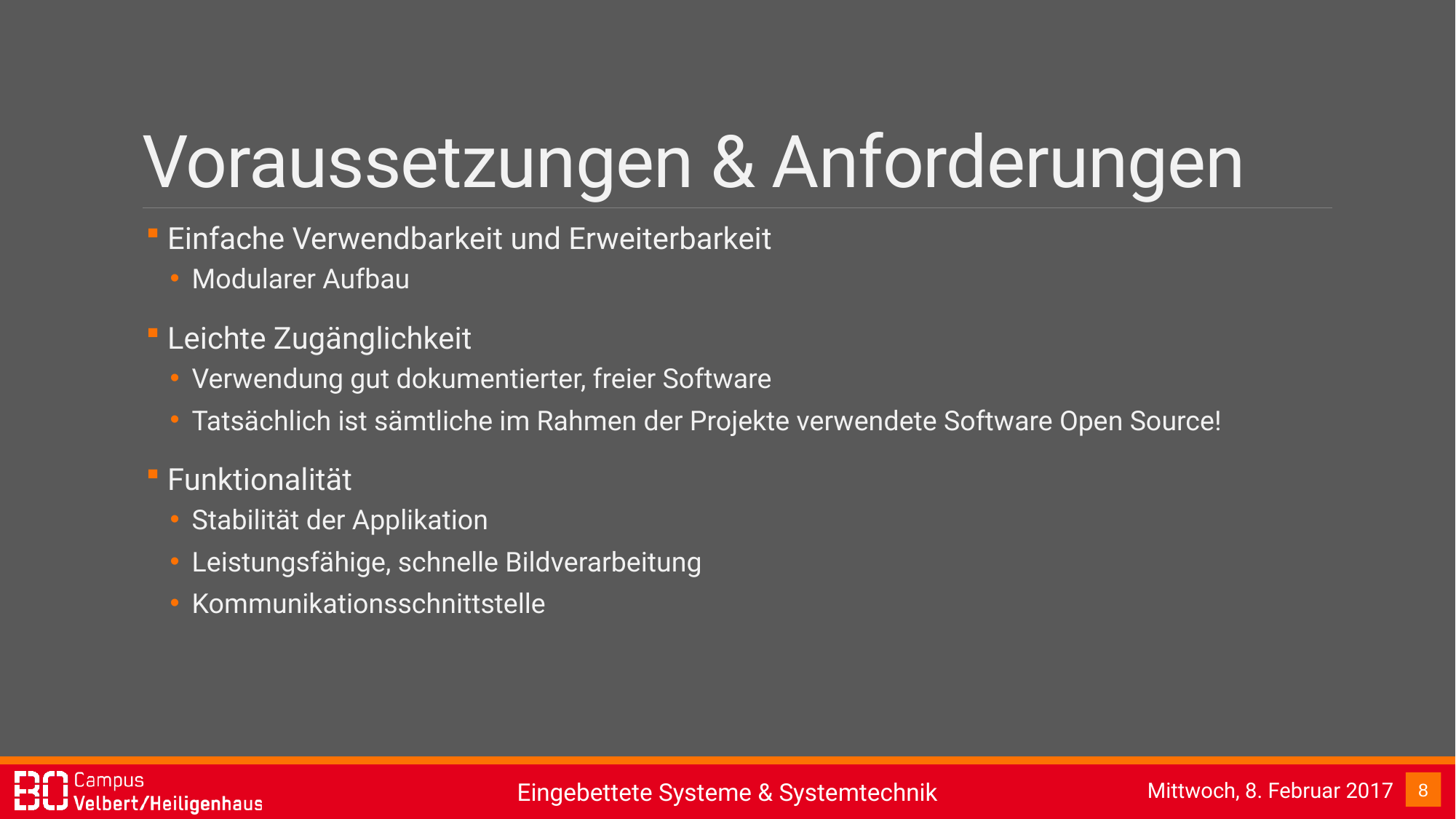

# Voraussetzungen & Anforderungen
 Einfache Verwendbarkeit und Erweiterbarkeit
Modularer Aufbau
 Leichte Zugänglichkeit
Verwendung gut dokumentierter, freier Software
Tatsächlich ist sämtliche im Rahmen der Projekte verwendete Software Open Source!
 Funktionalität
Stabilität der Applikation
Leistungsfähige, schnelle Bildverarbeitung
Kommunikationsschnittstelle

Mittwoch, 8. Februar 2017
8